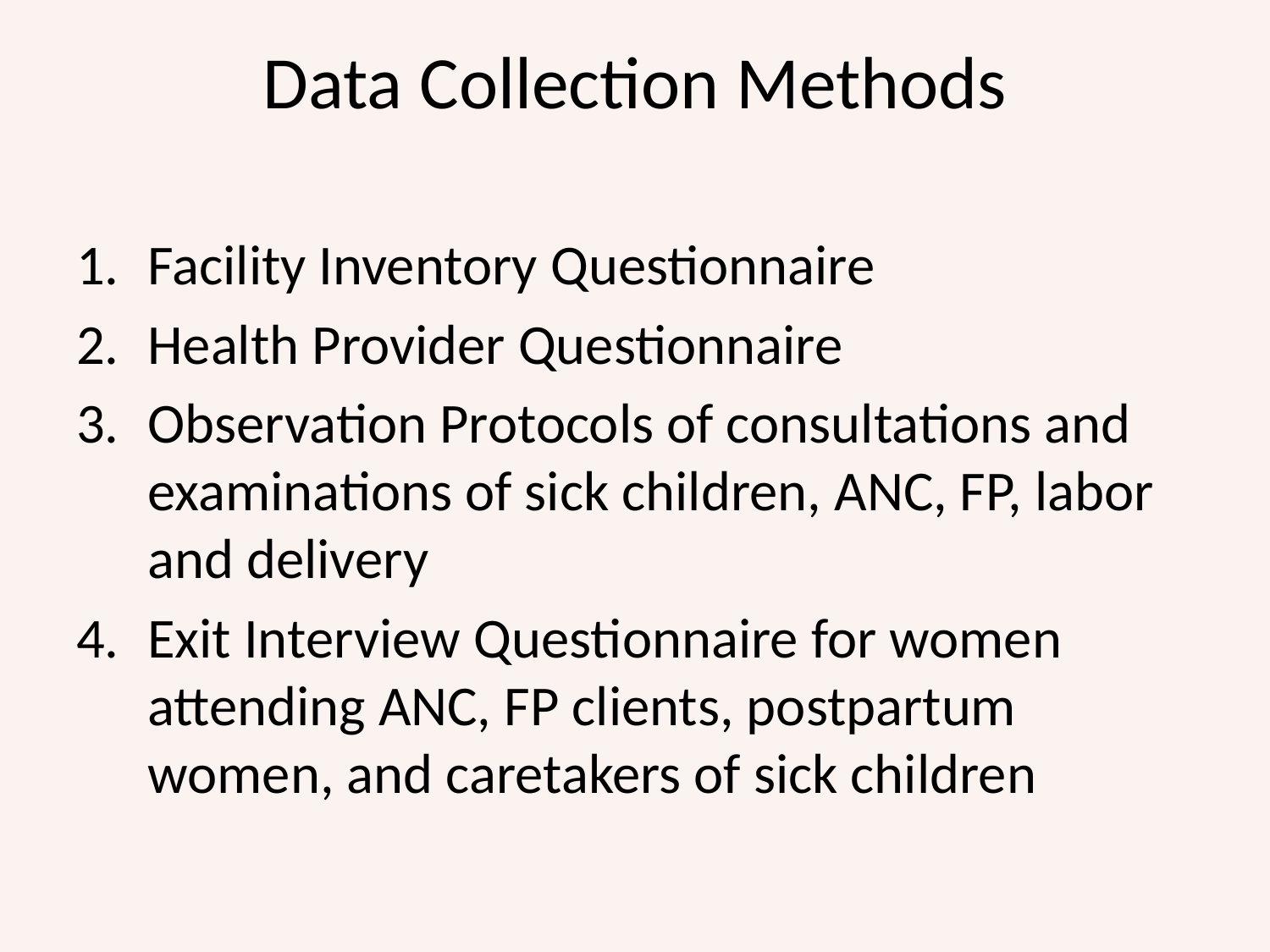

# Data Collection Methods
Facility Inventory Questionnaire
Health Provider Questionnaire
Observation Protocols of consultations and examinations of sick children, ANC, FP, labor and delivery
Exit Interview Questionnaire for women attending ANC, FP clients, postpartum women, and caretakers of sick children